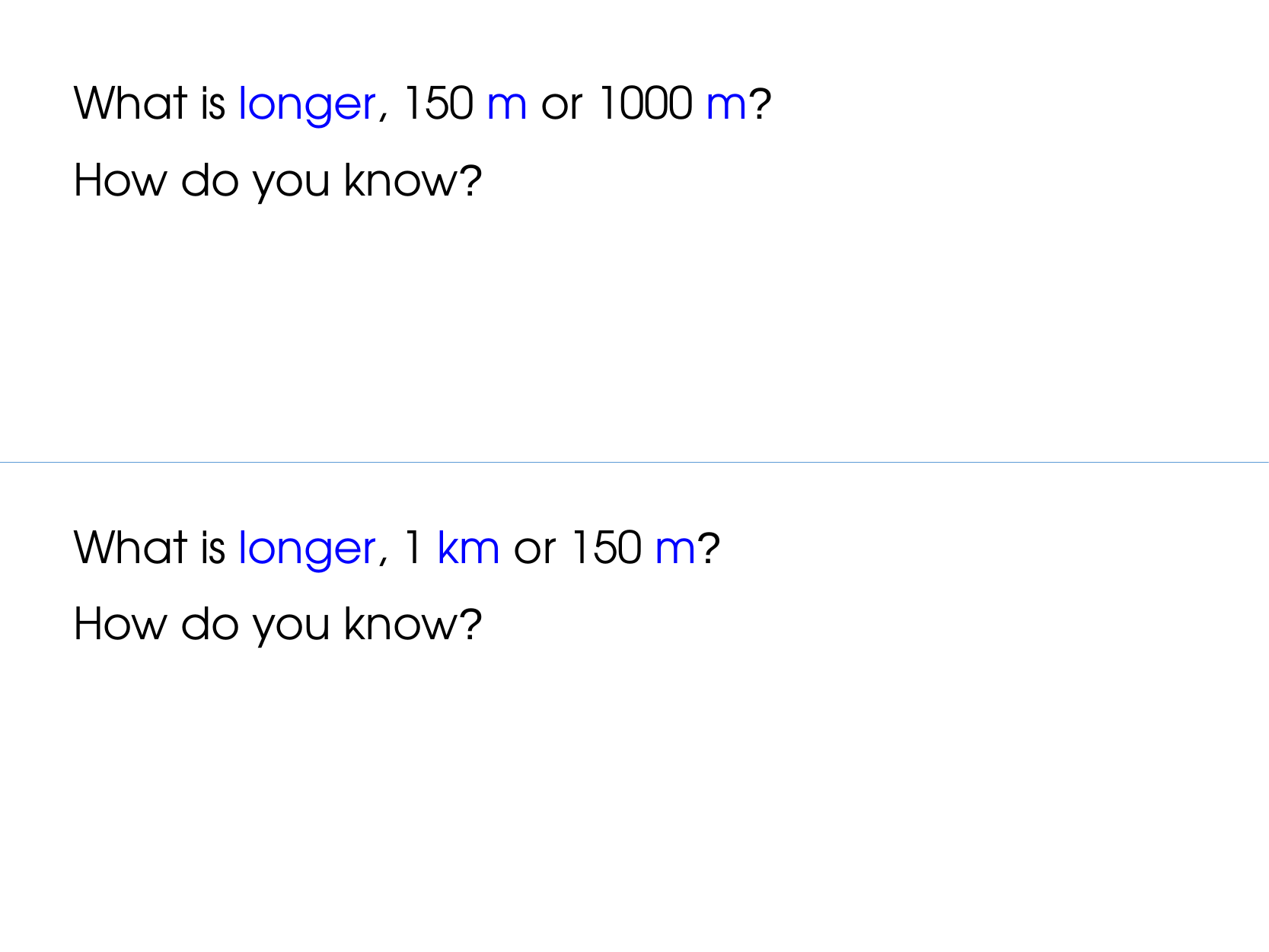

What is longer, 150 m or 1000 m?
How do you know?
What is longer, 1 km or 150 m?
How do you know?